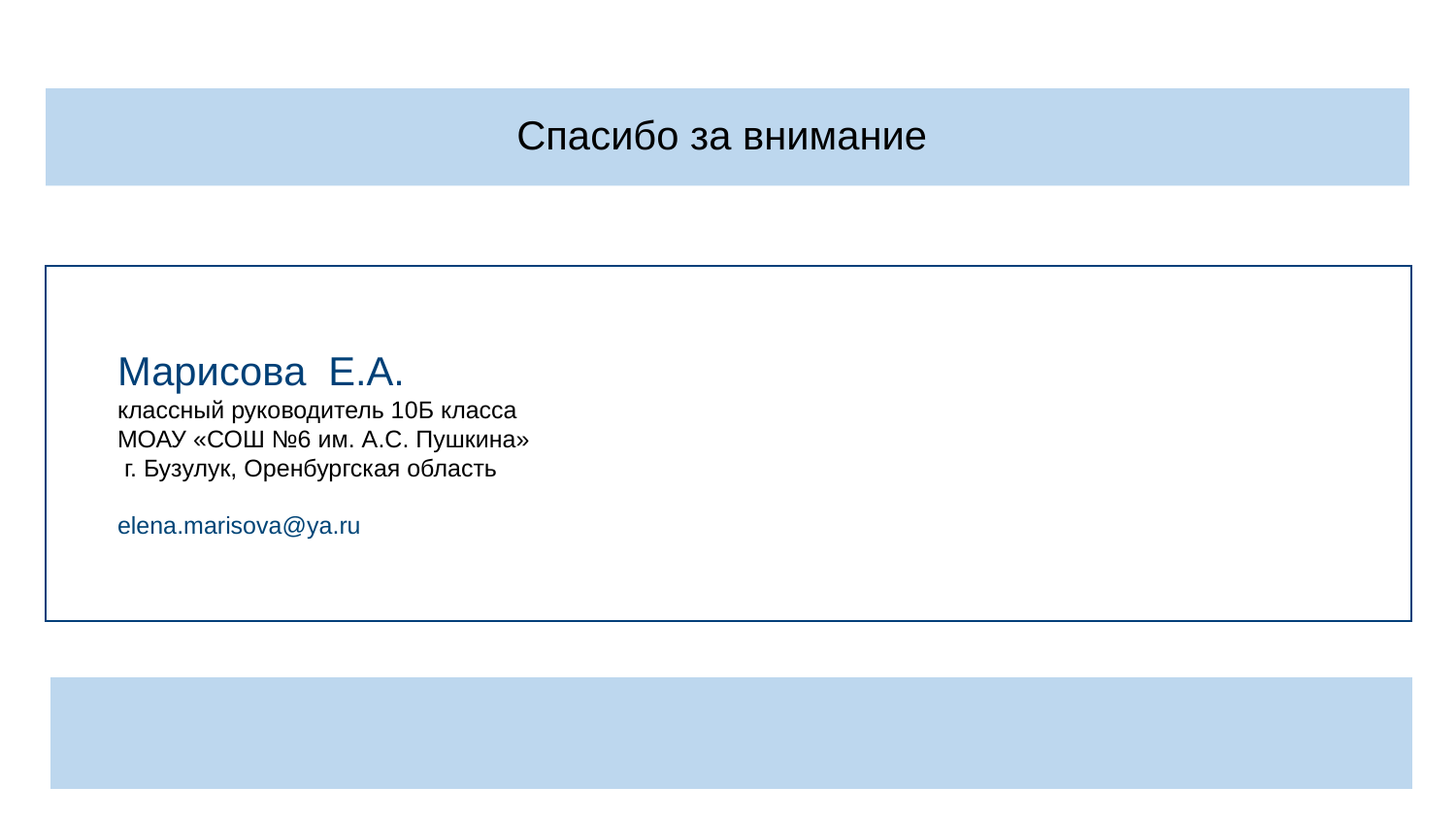

# Спасибо за внимание

Марисова  Е.А.
классный руководитель 10Б класса
МОАУ «СОШ №6 им. А.С. Пушкина»
 г. Бузулук, Оренбургская область

elena.marisova@ya.ru